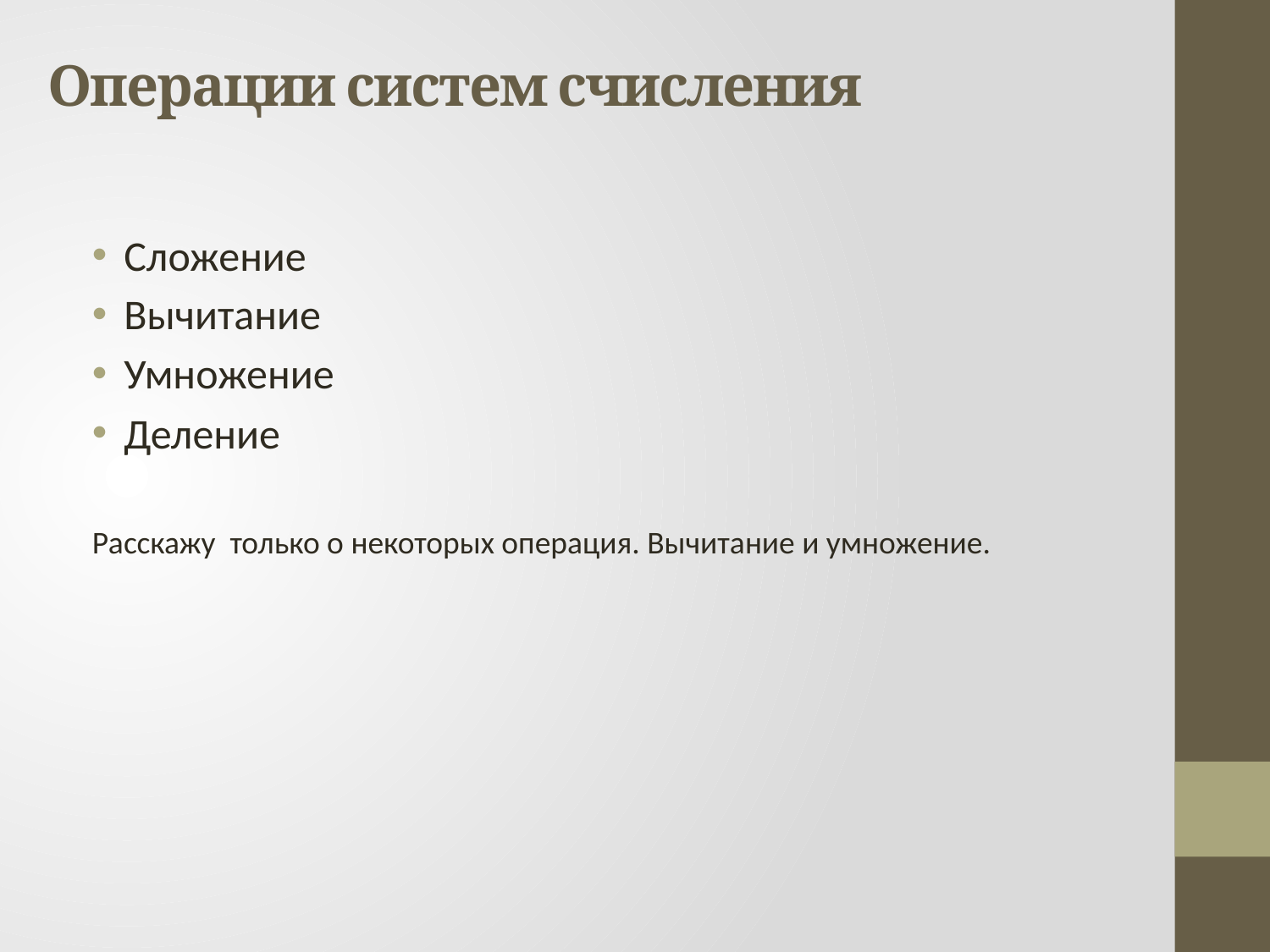

# Операции систем счисления
Сложение
Вычитание
Умножение
Деление

Расскажу  только о некоторых операция. Вычитание и умножение.